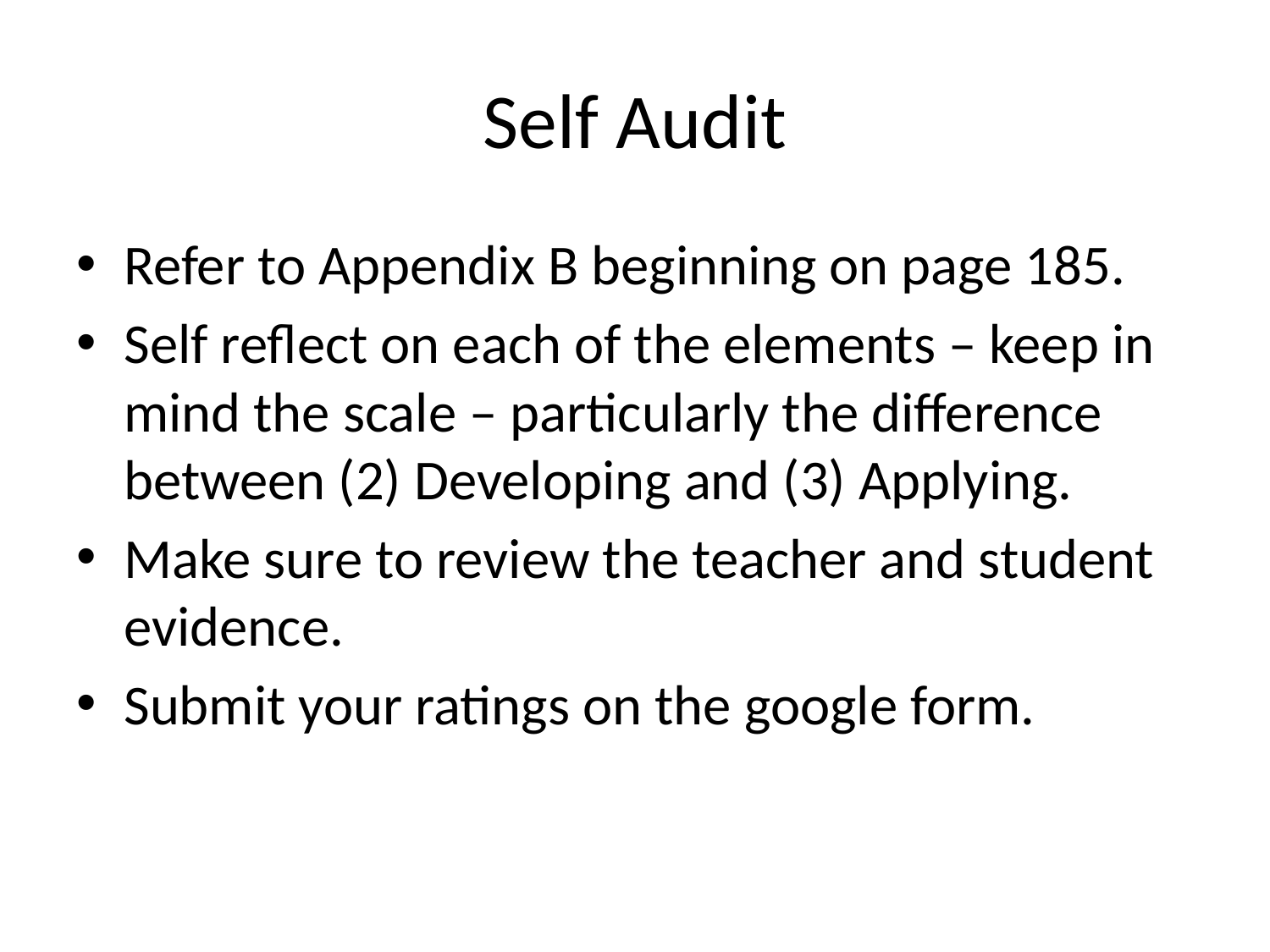

# Self Audit
Refer to Appendix B beginning on page 185.
Self reflect on each of the elements – keep in mind the scale – particularly the difference between (2) Developing and (3) Applying.
Make sure to review the teacher and student evidence.
Submit your ratings on the google form.